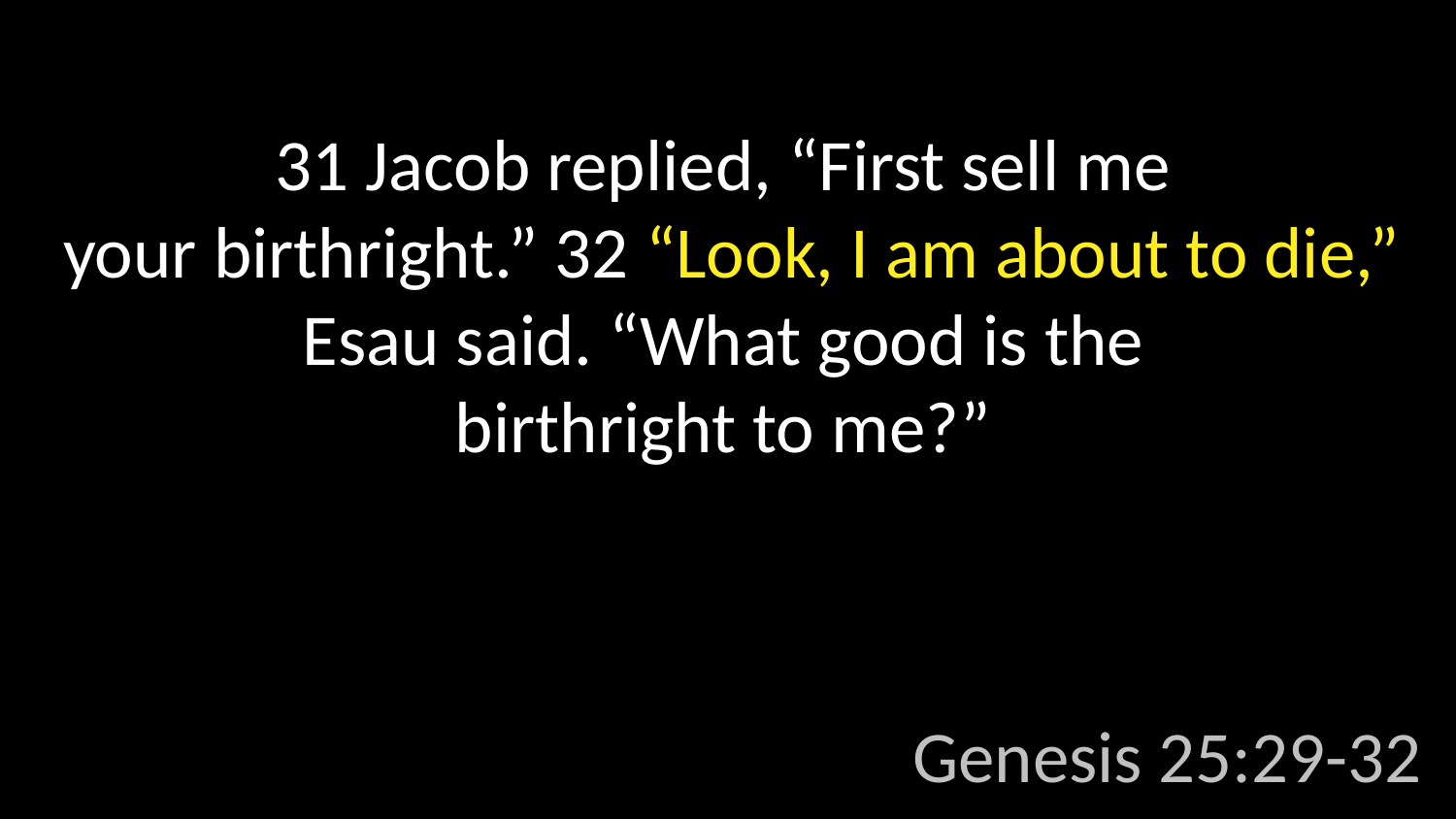

31 Jacob replied, “First sell me
your birthright.” 32 “Look, I am about to die,” Esau said. “What good is the
birthright to me?”
Genesis 25:29-32